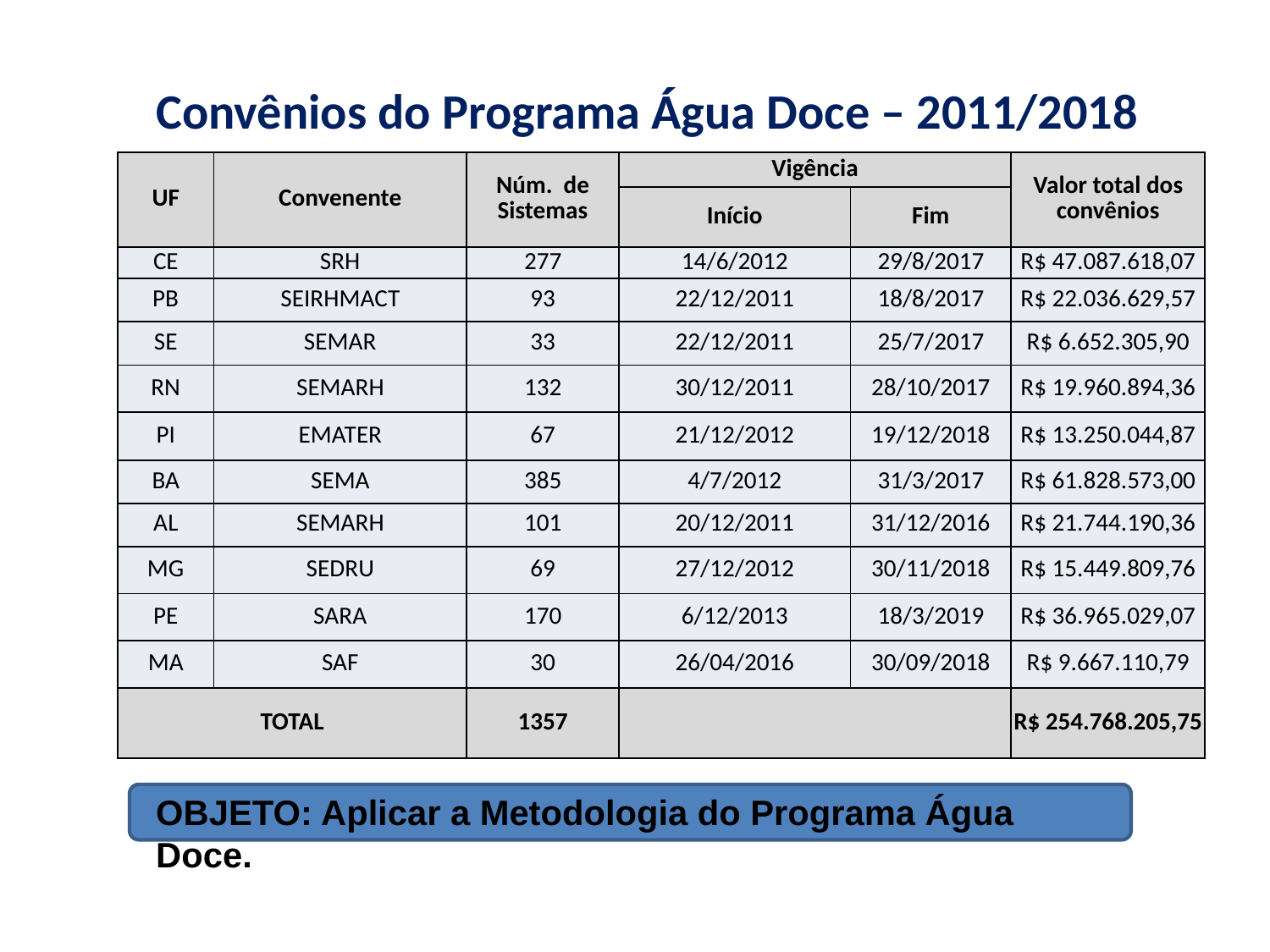

Convênios do Programa Água Doce – 2011/2018

| UF | Convenente | Núm. de Sistemas | Vigência |  | Valor total dos convênios |
| --- | --- | --- | --- | --- | --- |
|  |  |  | Início | Fim |  |
| CE | SRH | 277 | 14/6/2012 | 29/8/2017 | R$ 47.087.618,07 |
| PB | SEIRHMACT | 93 | 22/12/2011 | 18/8/2017 | R$ 22.036.629,57 |
| SE | SEMAR | 33 | 22/12/2011 | 25/7/2017 | R$ 6.652.305,90 |
| RN | SEMARH | 132 | 30/12/2011 | 28/10/2017 | R$ 19.960.894,36 |
| PI | EMATER | 67 | 21/12/2012 | 19/12/2018 | R$ 13.250.044,87 |
| BA | SEMA | 385 | 4/7/2012 | 31/3/2017 | R$ 61.828.573,00 |
| AL | SEMARH | 101 | 20/12/2011 | 31/12/2016 | R$ 21.744.190,36 |
| MG | SEDRU | 69 | 27/12/2012 | 30/11/2018 | R$ 15.449.809,76 |
| PE | SARA | 170 | 6/12/2013 | 18/3/2019 | R$ 36.965.029,07 |
| MA | SAF | 30 | 26/04/2016 | 30/09/2018 | R$ 9.667.110,79 |
| TOTAL |  | 1357 |  |  | R$ 254.768.205,75 |

OBJETO: Aplicar a Metodologia do Programa Água Doce.